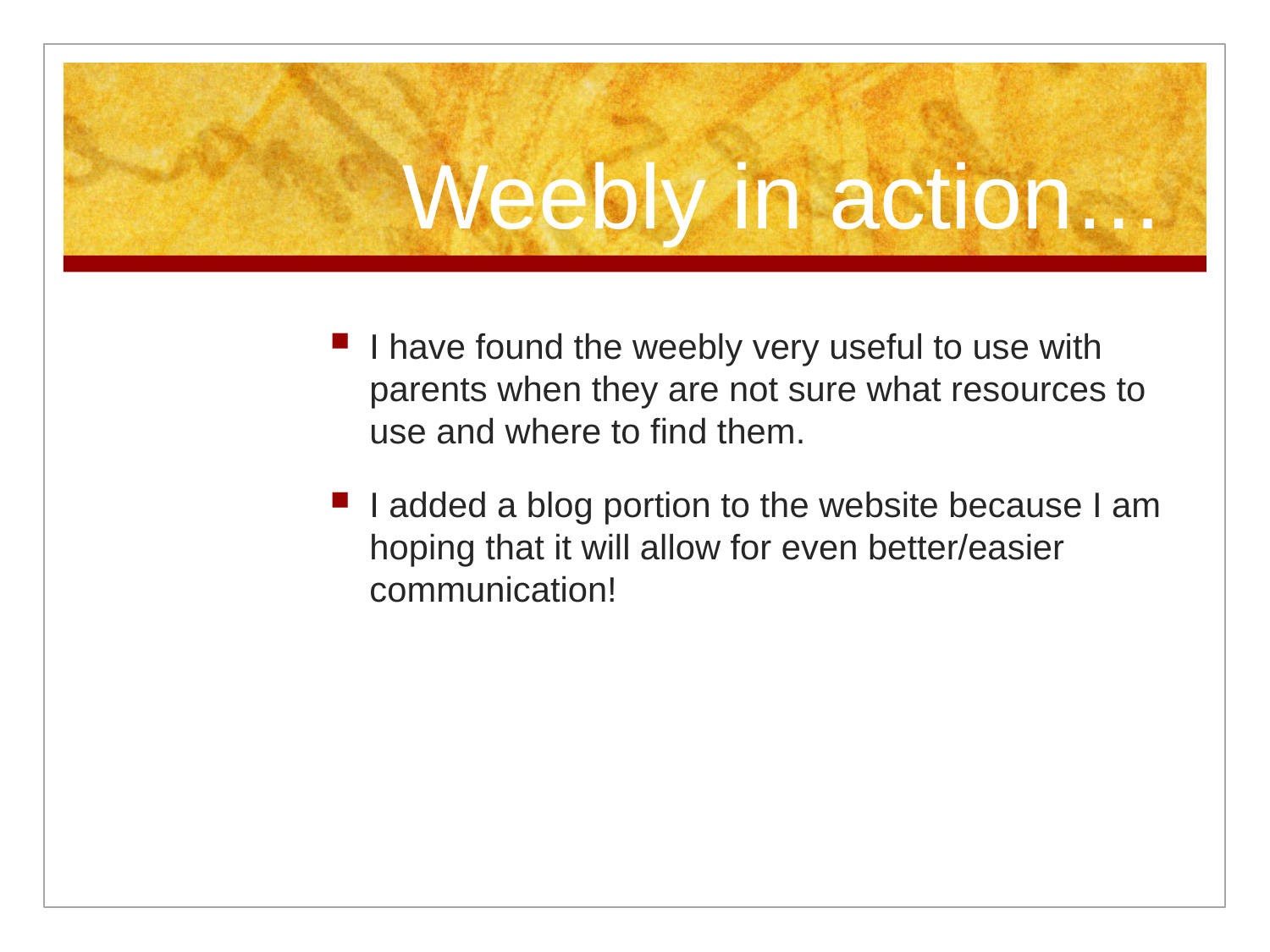

# Weebly in action…
I have found the weebly very useful to use with parents when they are not sure what resources to use and where to find them.
I added a blog portion to the website because I am hoping that it will allow for even better/easier communication!